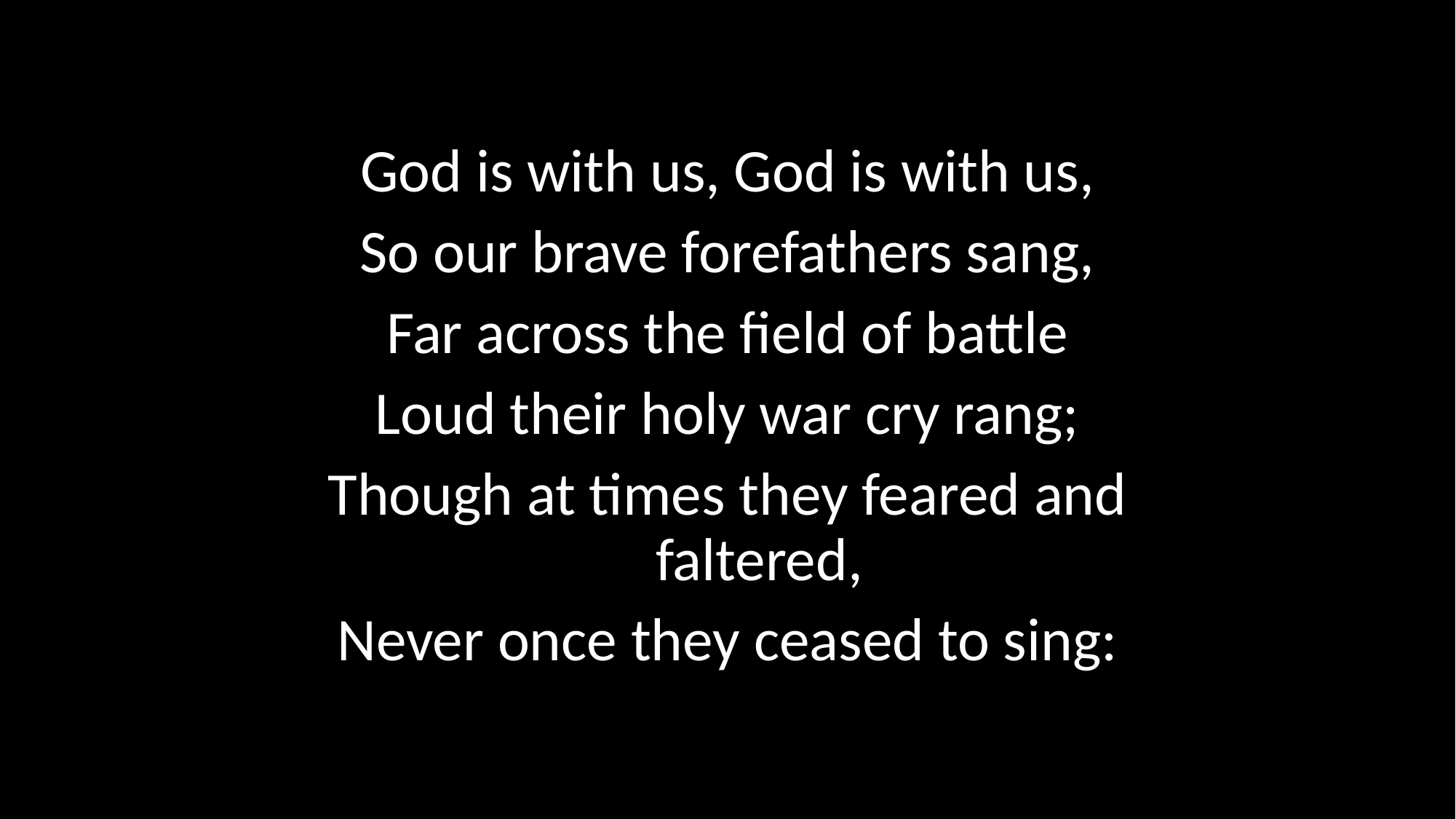

God is with us, God is with us,
So our brave forefathers sang,
Far across the field of battle
Loud their holy war cry rang;
Though at times they feared and faltered,
Never once they ceased to sing: